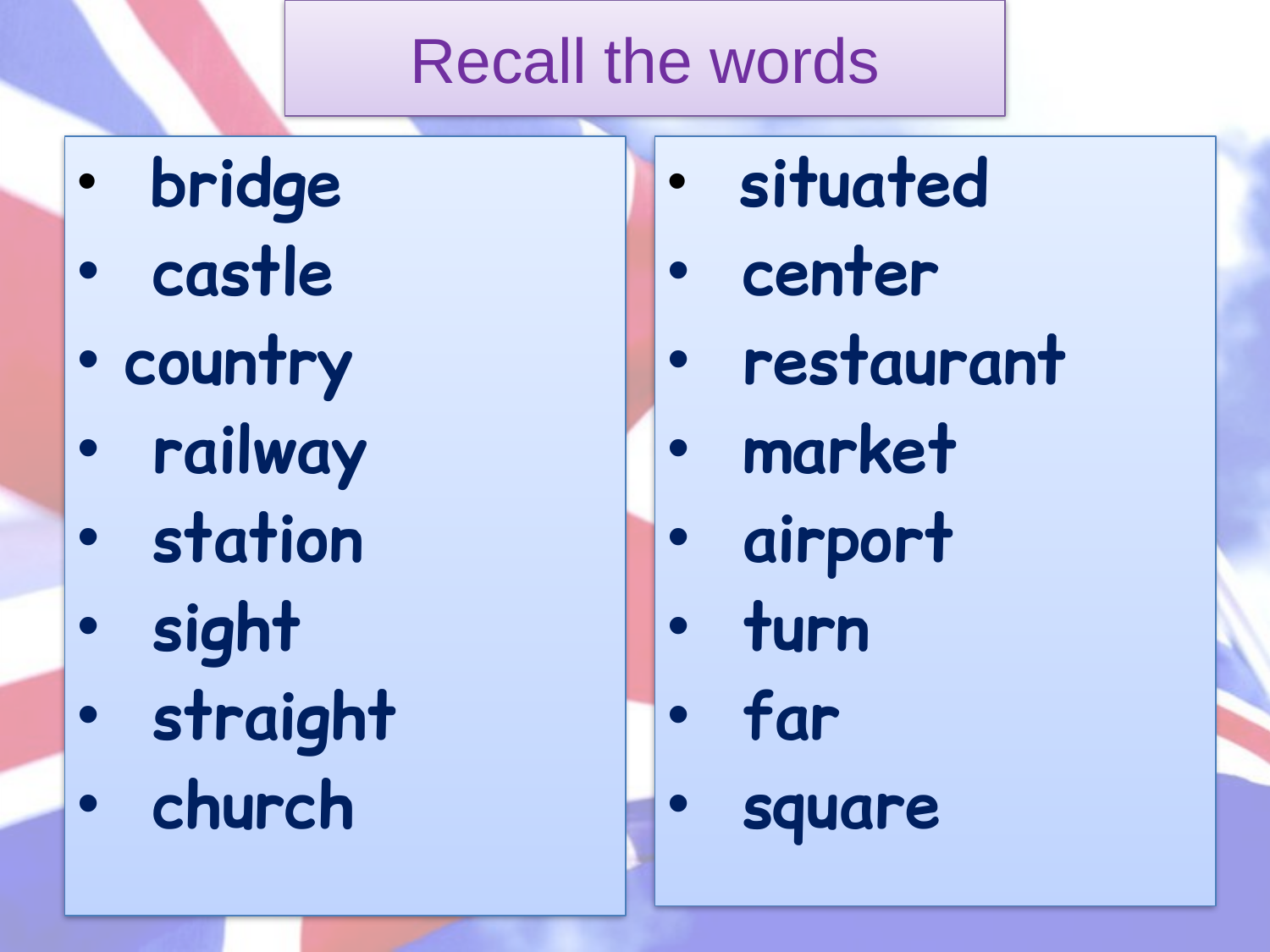

# Recall the words
 bridge
 castle
country
 railway
 station
 sight
 straight
 church

 situated
 center
 restaurant
 market
 airport
 turn
 far
 square